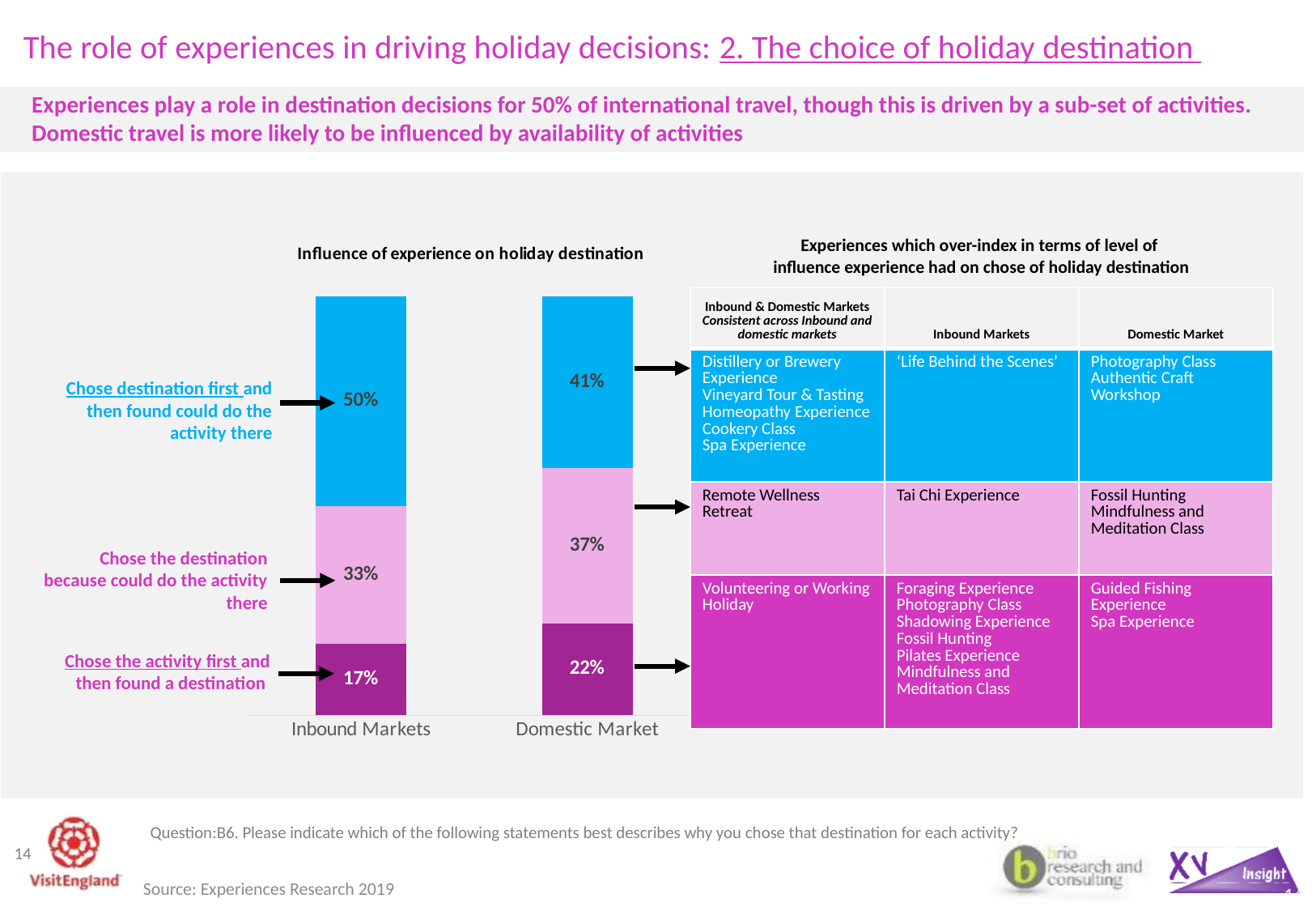

# The role of experiences in driving holiday decisions: 2. The choice of holiday destination
Experiences play a role in destination decisions for 50% of international travel, though this is driven by a sub-set of activities. Domestic travel is more likely to be influenced by availability of activities

|  |
| --- |
Experiences which over-index in terms of level of
influence experience had on chose of holiday destination

### Chart: Influence of experience on holiday destination

| Category | Chose the activity first and then found a destination | Chose the desintation because could do the activity there | Chose destination first, and then found could do the activity there |
|---|---|---|---|
| Inbound Markets | 0.17 | 0.33 | 0.5 |
| Domestic Market | 0.22 | 0.37 | 0.41 |
| Inbound & Domestic Markets Consistent across Inbound and domestic markets | Inbound Markets | Domestic Market |
| --- | --- | --- |
| Distillery or Brewery Experience Vineyard Tour & Tasting Homeopathy Experience Cookery Class Spa Experience | ‘Life Behind the Scenes’ | Photography Class Authentic Craft Workshop |
| Remote Wellness Retreat | Tai Chi Experience | Fossil Hunting Mindfulness and Meditation Class |
| Volunteering or Working Holiday | Foraging Experience Photography Class Shadowing Experience Fossil Hunting Pilates Experience Mindfulness and Meditation Class | Guided Fishing Experience Spa Experience |
Chose destination first and then found could do the activity there
Chose the destination because could do the activity there
Chose the activity first and then found a destination
Question:B6. Please indicate which of the following statements best describes why you chose that destination for each activity?
14
14